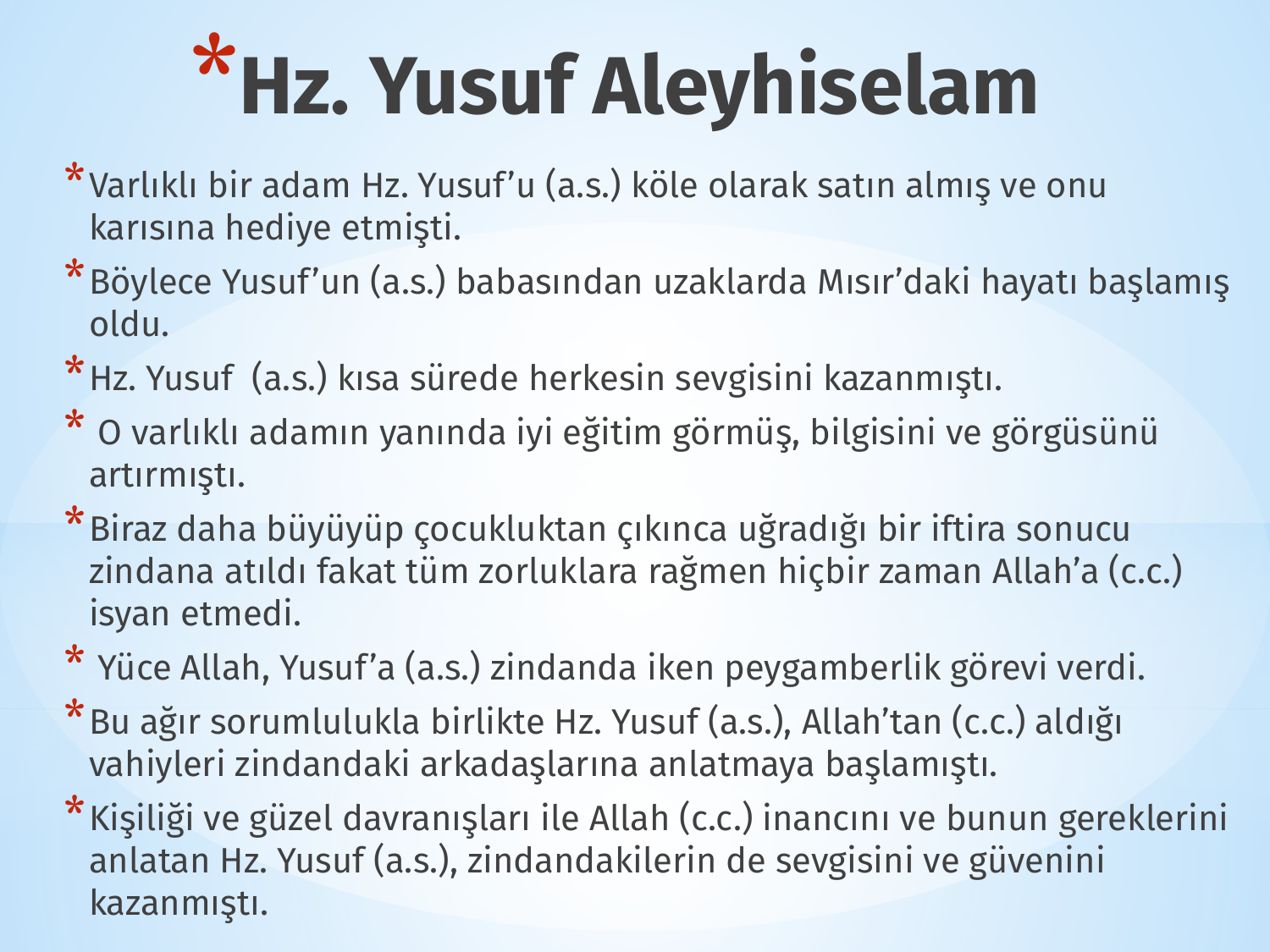

# Hz. Yusuf Aleyhiselam
Varlıklı bir adam Hz. Yusuf’u (a.s.) köle olarak satın almış ve onu karısına hediye etmişti.
Böylece Yusuf’un (a.s.) babasından uzaklarda Mısır’daki hayatı başlamış oldu.
Hz. Yusuf  (a.s.) kısa sürede herkesin sevgisini kazanmıştı.
 O varlıklı adamın yanında iyi eğitim görmüş, bilgisini ve görgüsünü artırmıştı.
Biraz daha büyüyüp çocukluktan çıkınca uğradığı bir iftira sonucu zindana atıldı fakat tüm zorluklara rağmen hiçbir zaman Allah’a (c.c.) isyan etmedi.
 Yüce Allah, Yusuf’a (a.s.) zindanda iken peygamberlik görevi verdi.
Bu ağır sorumlulukla birlikte Hz. Yusuf (a.s.), Allah’tan (c.c.) aldığı vahiyleri zindandaki arkadaşlarına anlatmaya başlamıştı.
Kişiliği ve güzel davranışları ile Allah (c.c.) inancını ve bunun gereklerini anlatan Hz. Yusuf (a.s.), zindandakilerin de sevgisini ve güvenini kazanmıştı.